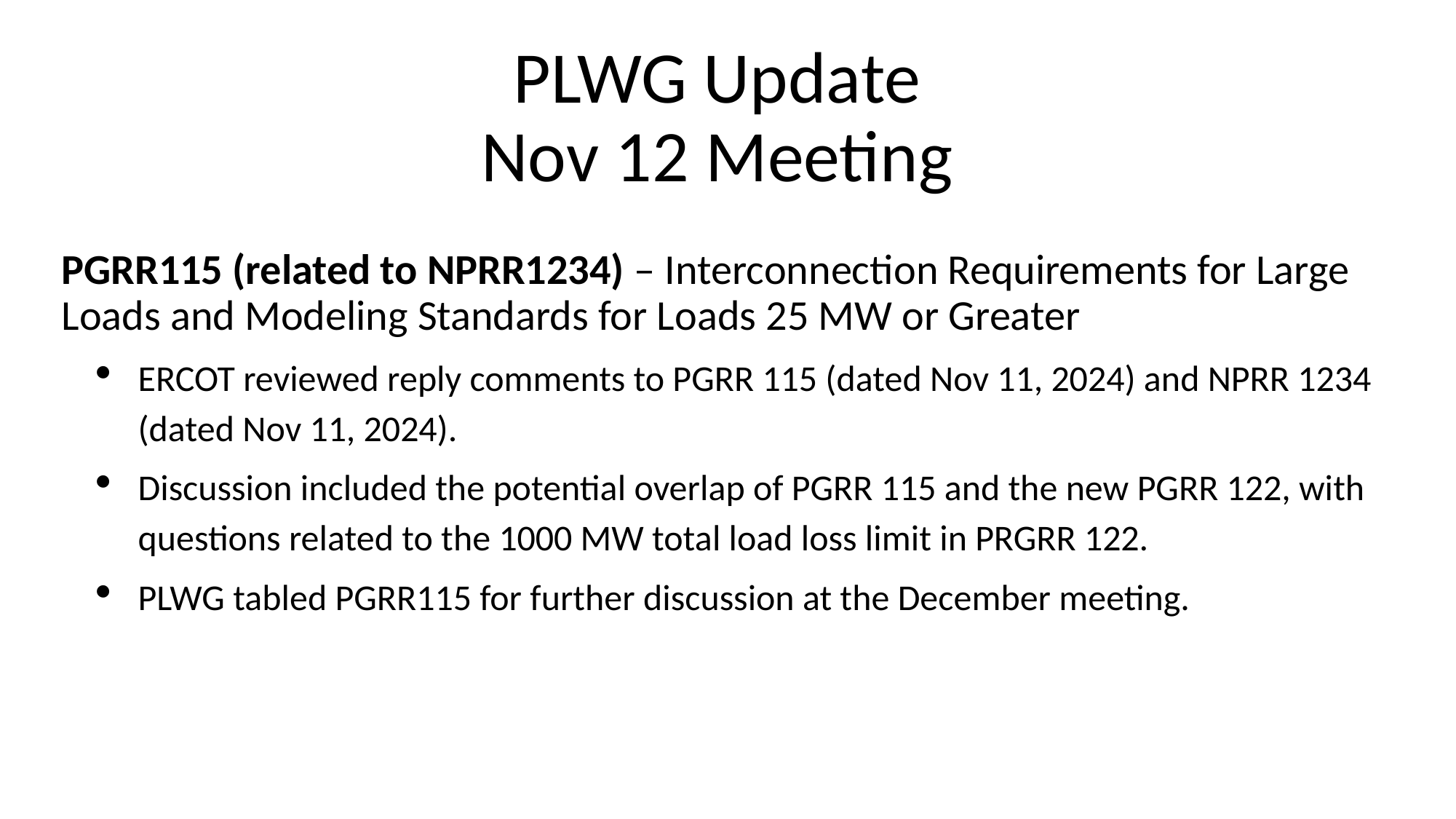

# PLWG Update Nov 12 Meeting
PGRR115 (related to NPRR1234) – Interconnection Requirements for Large Loads and Modeling Standards for Loads 25 MW or Greater
ERCOT reviewed reply comments to PGRR 115 (dated Nov 11, 2024) and NPRR 1234 (dated Nov 11, 2024).
Discussion included the potential overlap of PGRR 115 and the new PGRR 122, with questions related to the 1000 MW total load loss limit in PRGRR 122.
PLWG tabled PGRR115 for further discussion at the December meeting.